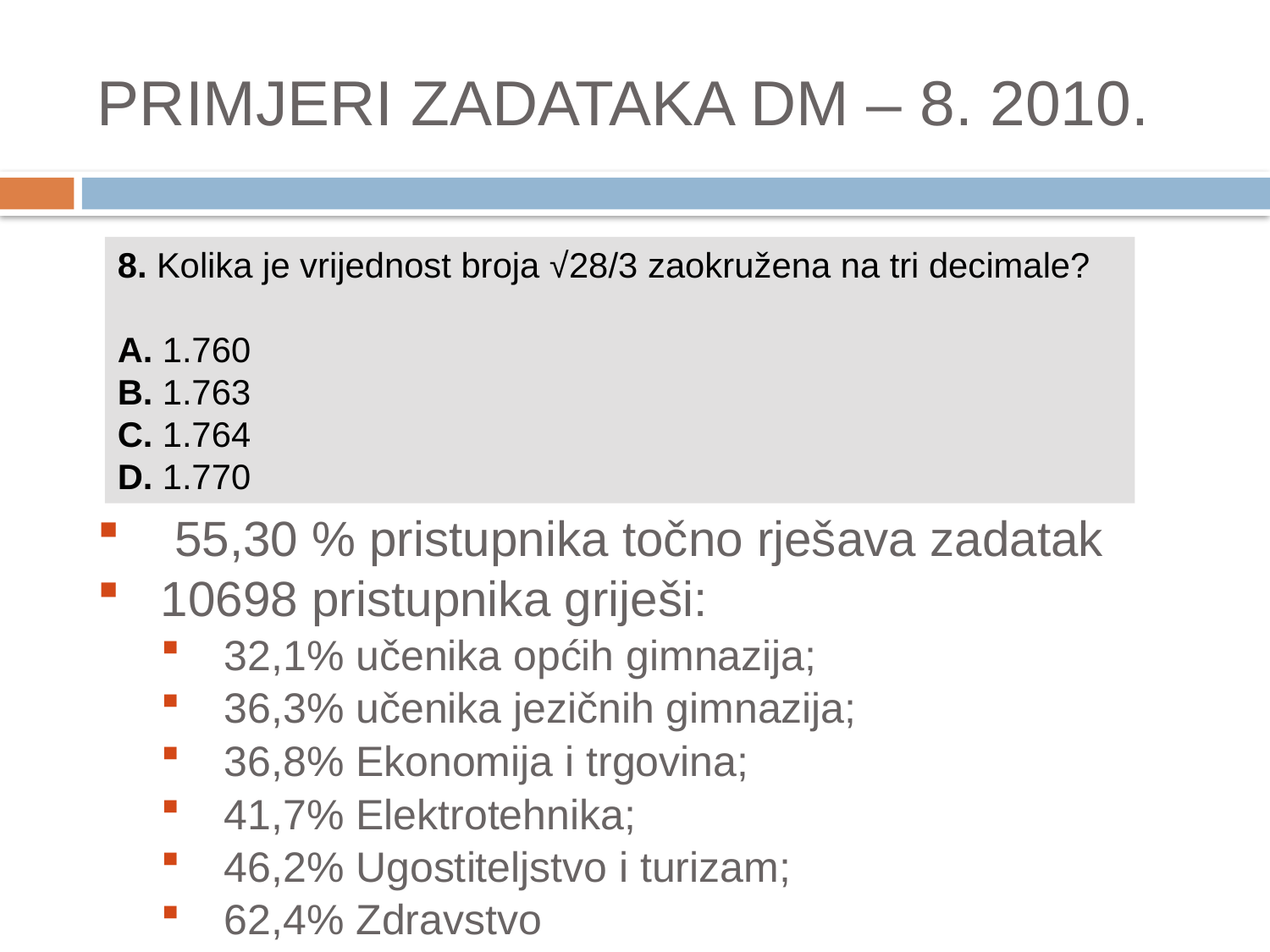

PRIMJERI ZADATAKA DM – 8. 2010.
8. Kolika je vrijednost broja √28/3 zaokružena na tri decimale?

A. 1.760
B. 1.763
C. 1.764
D. 1.770
 55,30 % pristupnika točno rješava zadatak
10698 pristupnika griješi:
32,1% učenika općih gimnazija;
36,3% učenika jezičnih gimnazija;
36,8% Ekonomija i trgovina;
41,7% Elektrotehnika;
46,2% Ugostiteljstvo i turizam;
62,4% Zdravstvo